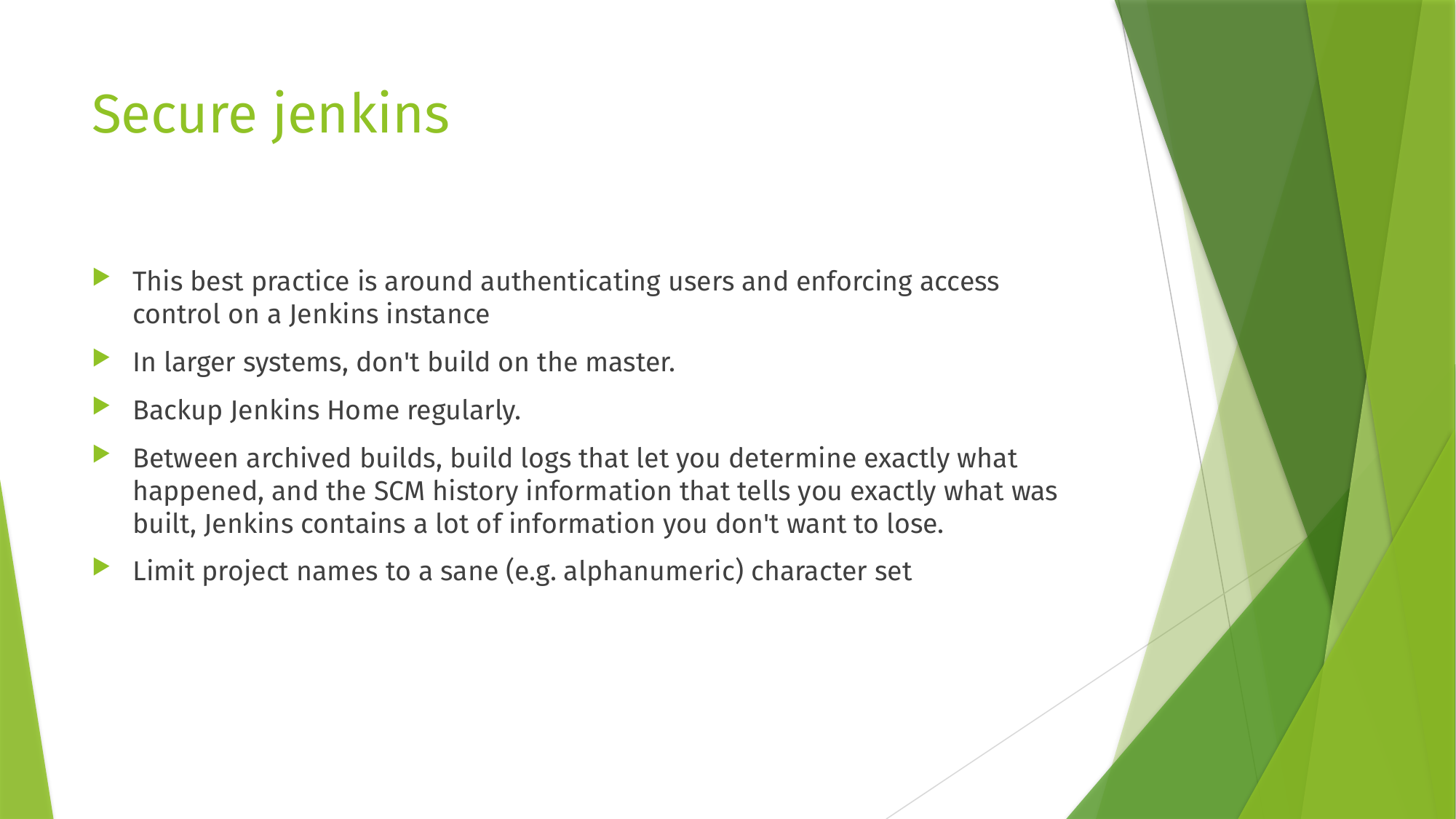

# Secure jenkins
This best practice is around authenticating users and enforcing access control on a Jenkins instance
In larger systems, don't build on the master.
Backup Jenkins Home regularly.
Between archived builds, build logs that let you determine exactly what happened, and the SCM history information that tells you exactly what was built, Jenkins contains a lot of information you don't want to lose.
Limit project names to a sane (e.g. alphanumeric) character set